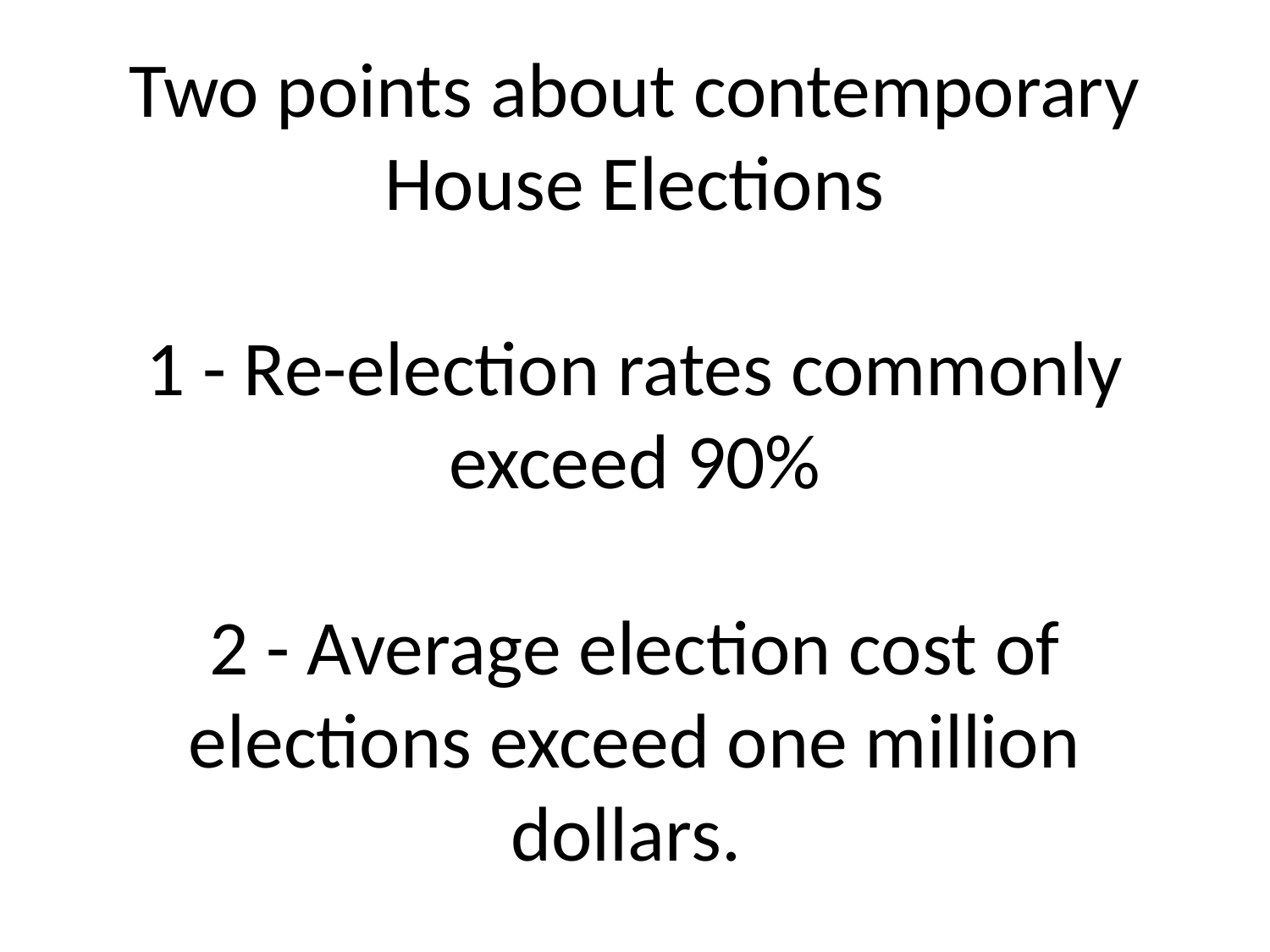

# Two points about contemporary House Elections 1 - Re-election rates commonly exceed 90% 2 - Average election cost of elections exceed one million dollars.